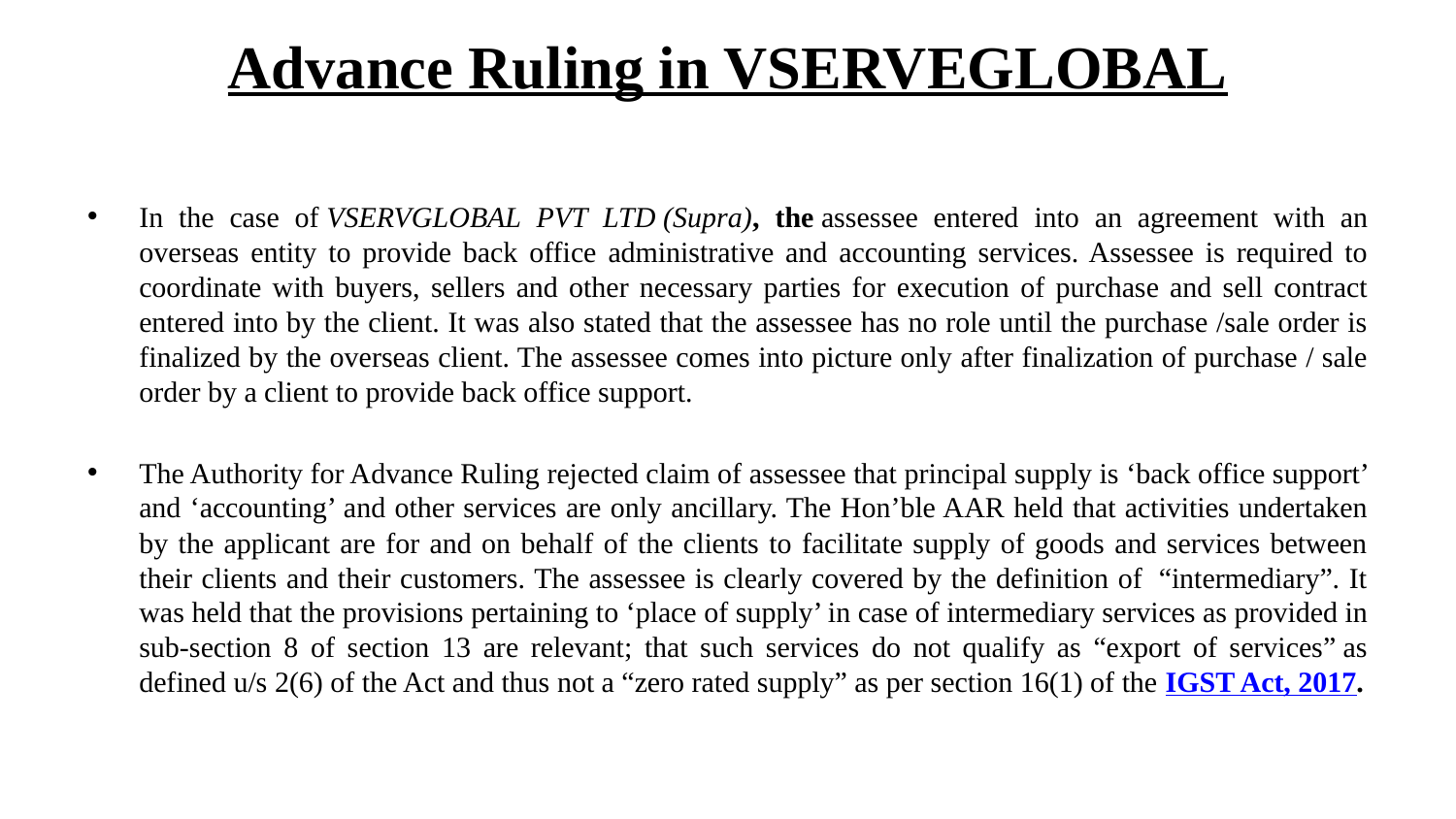

# Advance Ruling in VSERVEGLOBAL
In the case of VSERVGLOBAL PVT LTD (Supra), the assessee entered into an agreement with an overseas entity to provide back office administrative and accounting services. Assessee is required to coordinate with buyers, sellers and other necessary parties for execution of purchase and sell contract entered into by the client. It was also stated that the assessee has no role until the purchase /sale order is finalized by the overseas client. The assessee comes into picture only after finalization of purchase / sale order by a client to provide back office support.

The Authority for Advance Ruling rejected claim of assessee that principal supply is ‘back office support’ and ‘accounting’ and other services are only ancillary. The Hon’ble AAR held that activities undertaken by the applicant are for and on behalf of the clients to facilitate supply of goods and services between their clients and their customers. The assessee is clearly covered by the definition of  “intermediary”. It was held that the provisions pertaining to ‘place of supply’ in case of intermediary services as provided in sub-section 8 of section 13 are relevant; that such services do not qualify as “export of services” as defined u/s 2(6) of the Act and thus not a “zero rated supply” as per section 16(1) of the IGST Act, 2017.